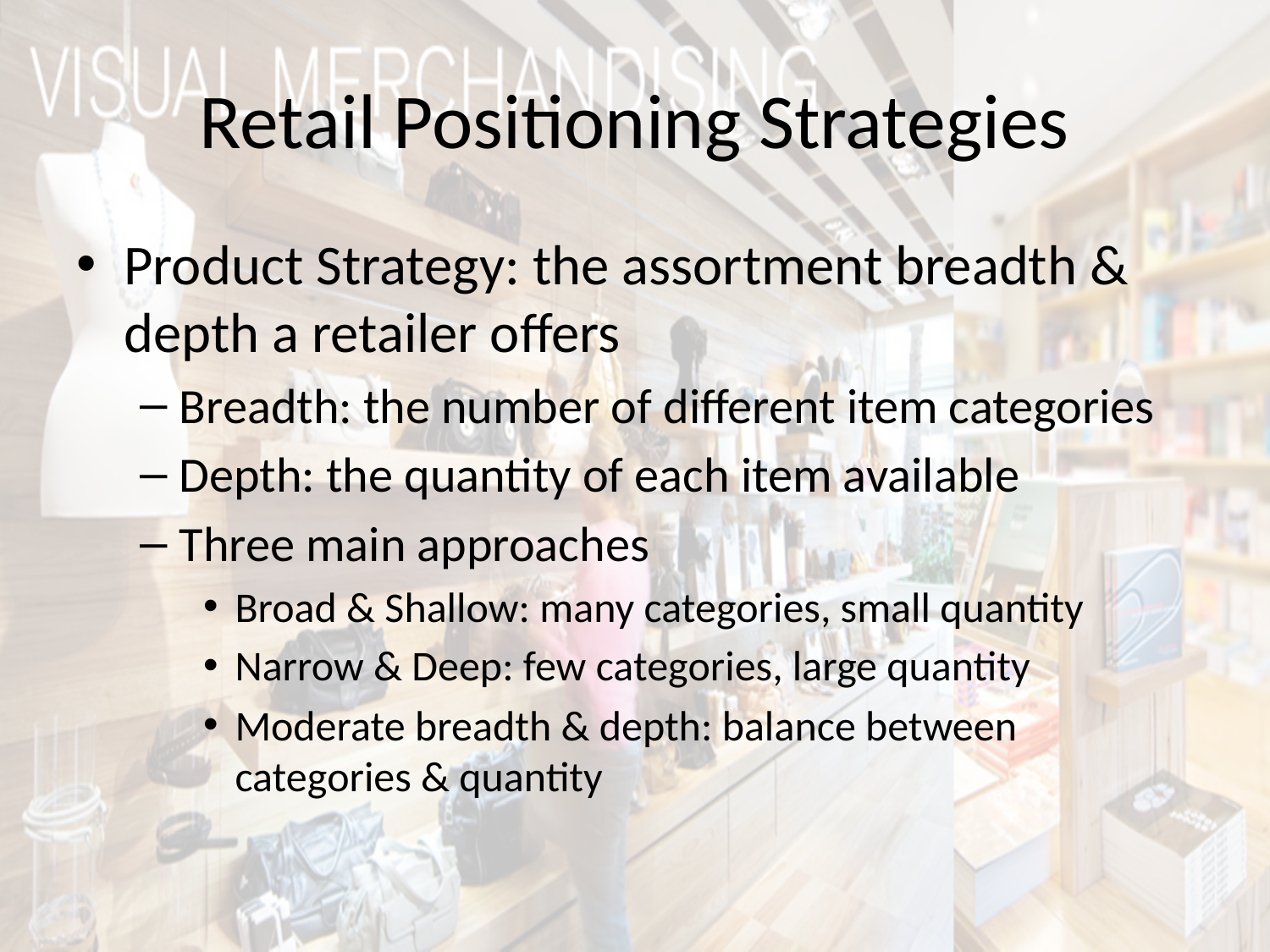

# Retail Positioning Strategies
Product Strategy: the assortment breadth & depth a retailer offers
Breadth: the number of different item categories
Depth: the quantity of each item available
Three main approaches
Broad & Shallow: many categories, small quantity
Narrow & Deep: few categories, large quantity
Moderate breadth & depth: balance between categories & quantity